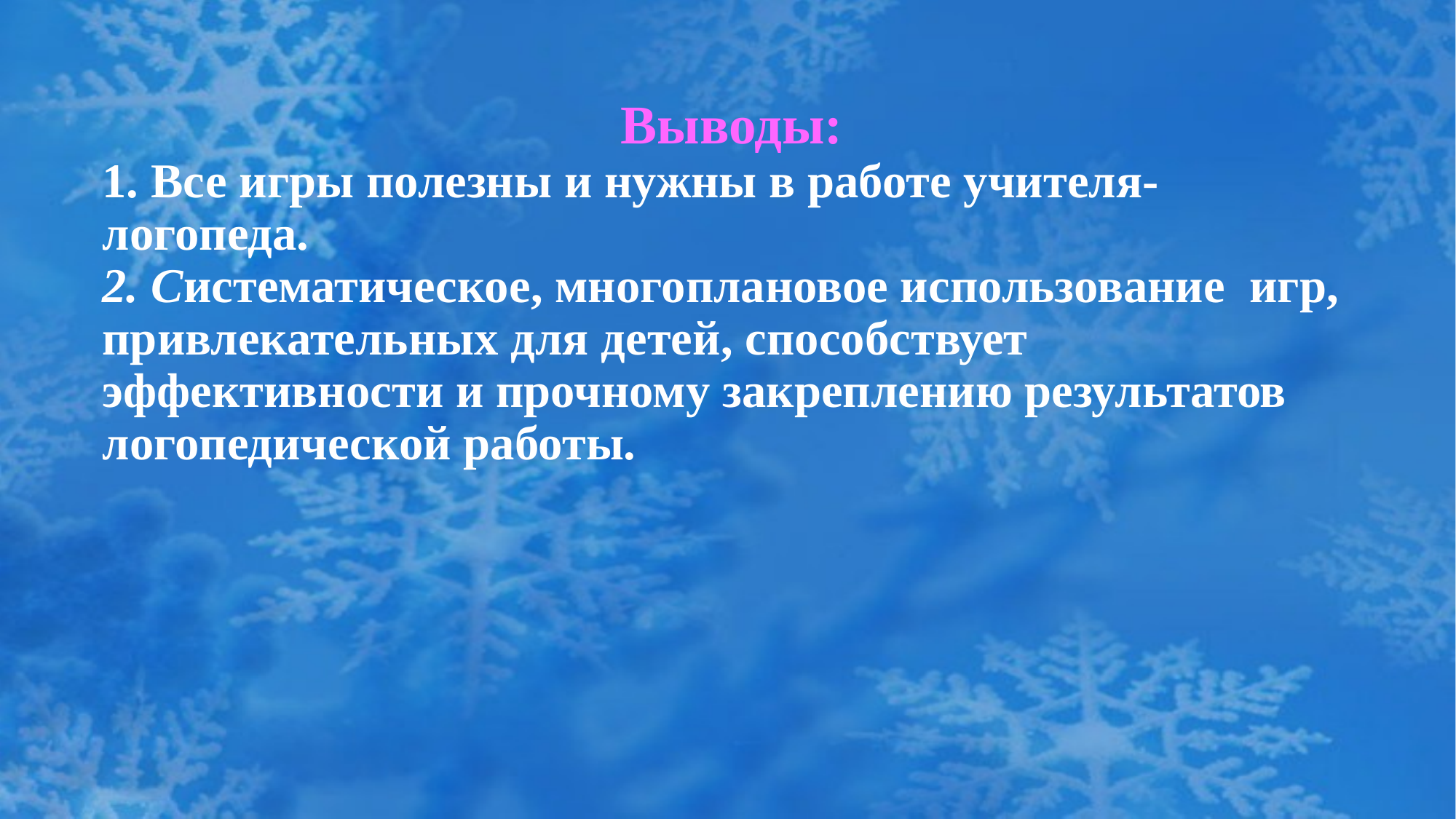

Выводы:
1. Все игры полезны и нужны в работе учителя-логопеда.
2. Систематическое, многоплановое использование  игр, привлекательных для детей, способствует эффективности и прочному закреплению результатов логопедической работы.